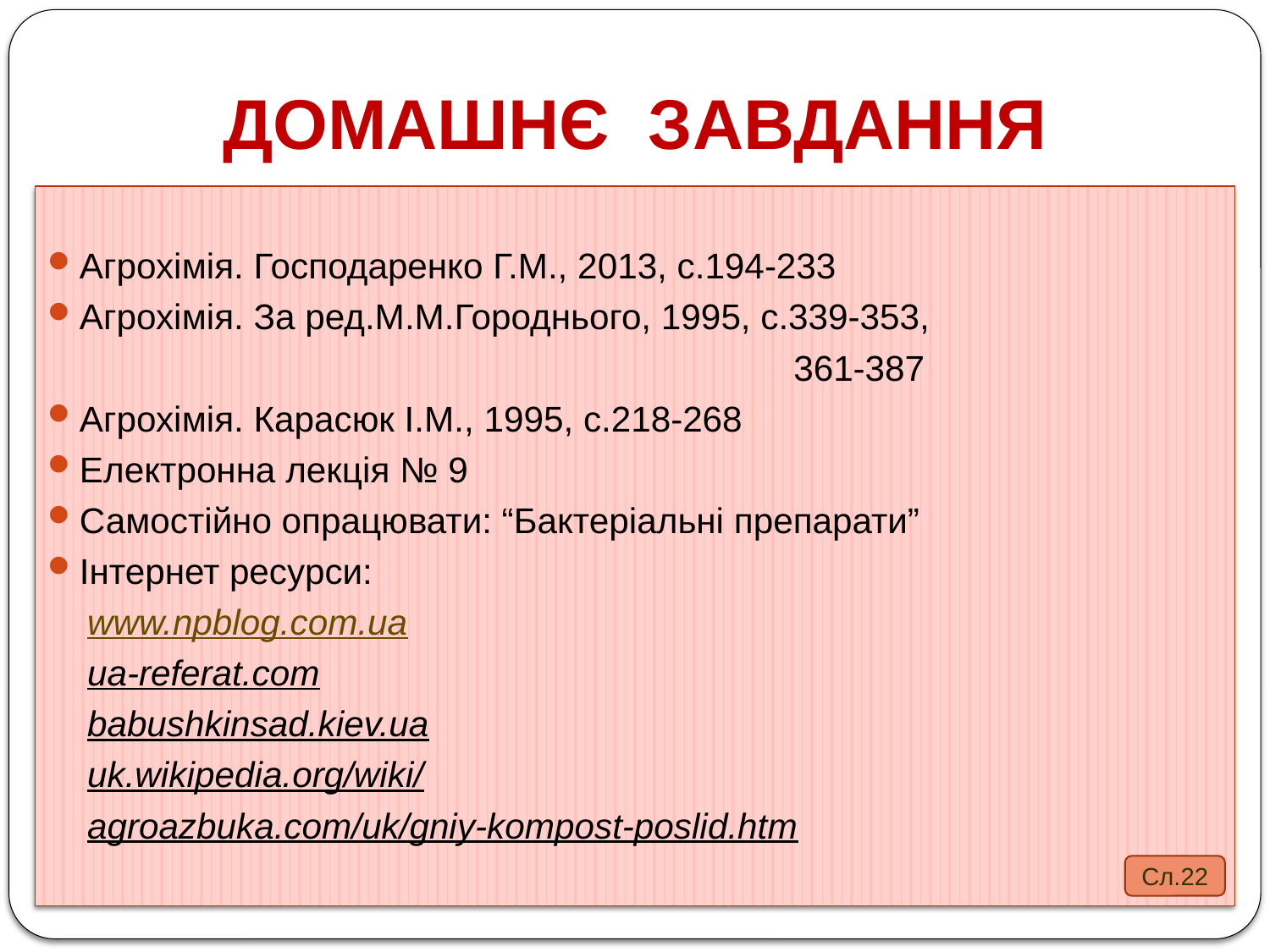

# ДОМАШНЄ  ЗАВДАННЯ

Агрохімія. Господаренко Г.М., 2013, с.194-233
Агрохімія. За ред.М.М.Городнього, 1995, с.339-353,
                                                                           361-387
Агрохімія. Карасюк І.М., 1995, с.218-268
Електронна лекція № 9
Самостійно опрацювати: “Бактеріальні препарати”
Інтернет ресурси:
    www.npblog.com.ua
    ua-referat.com
    babushkinsad.kiev.ua
    uk.wikipedia.org/wiki/
    agroazbuka.com/uk/gniy-kompost-poslid.htm

Сл.22